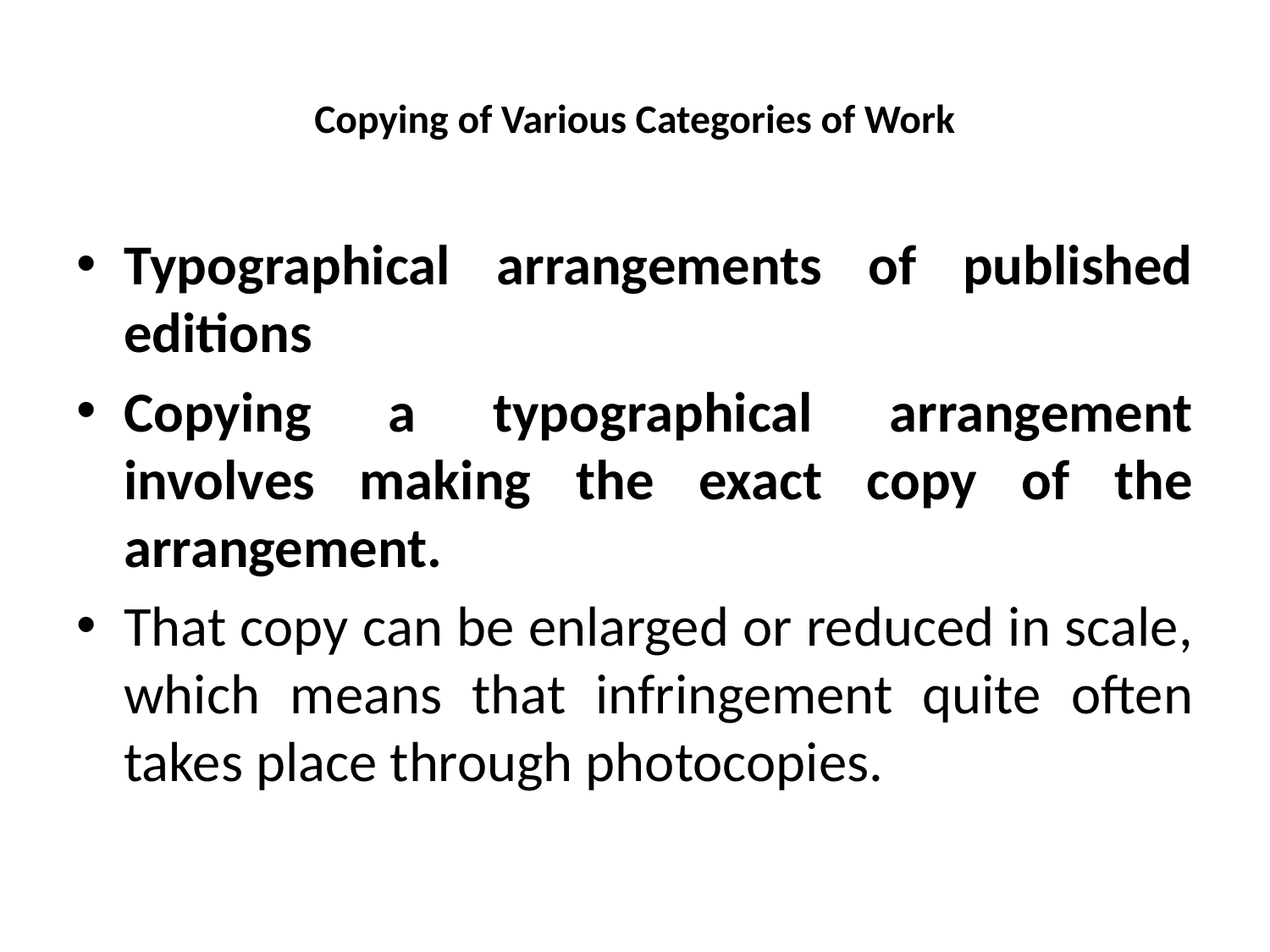

# Copying of Various Categories of Work
Typographical arrangements of published editions
Copying a typographical arrangement involves making the exact copy of the arrangement.
That copy can be enlarged or reduced in scale, which means that infringement quite often takes place through photocopies.